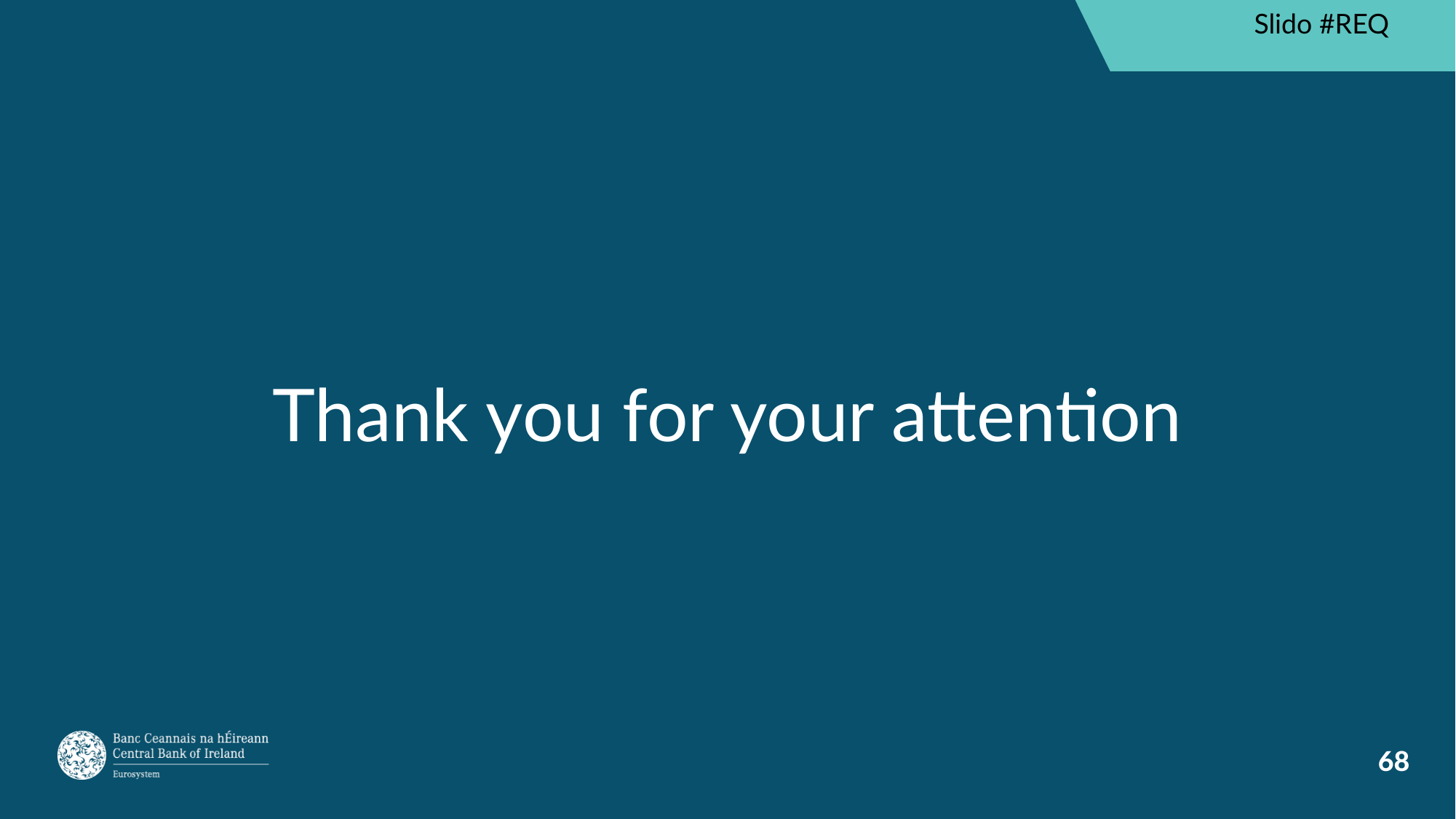

Slido #REQ
Thank you for your attention